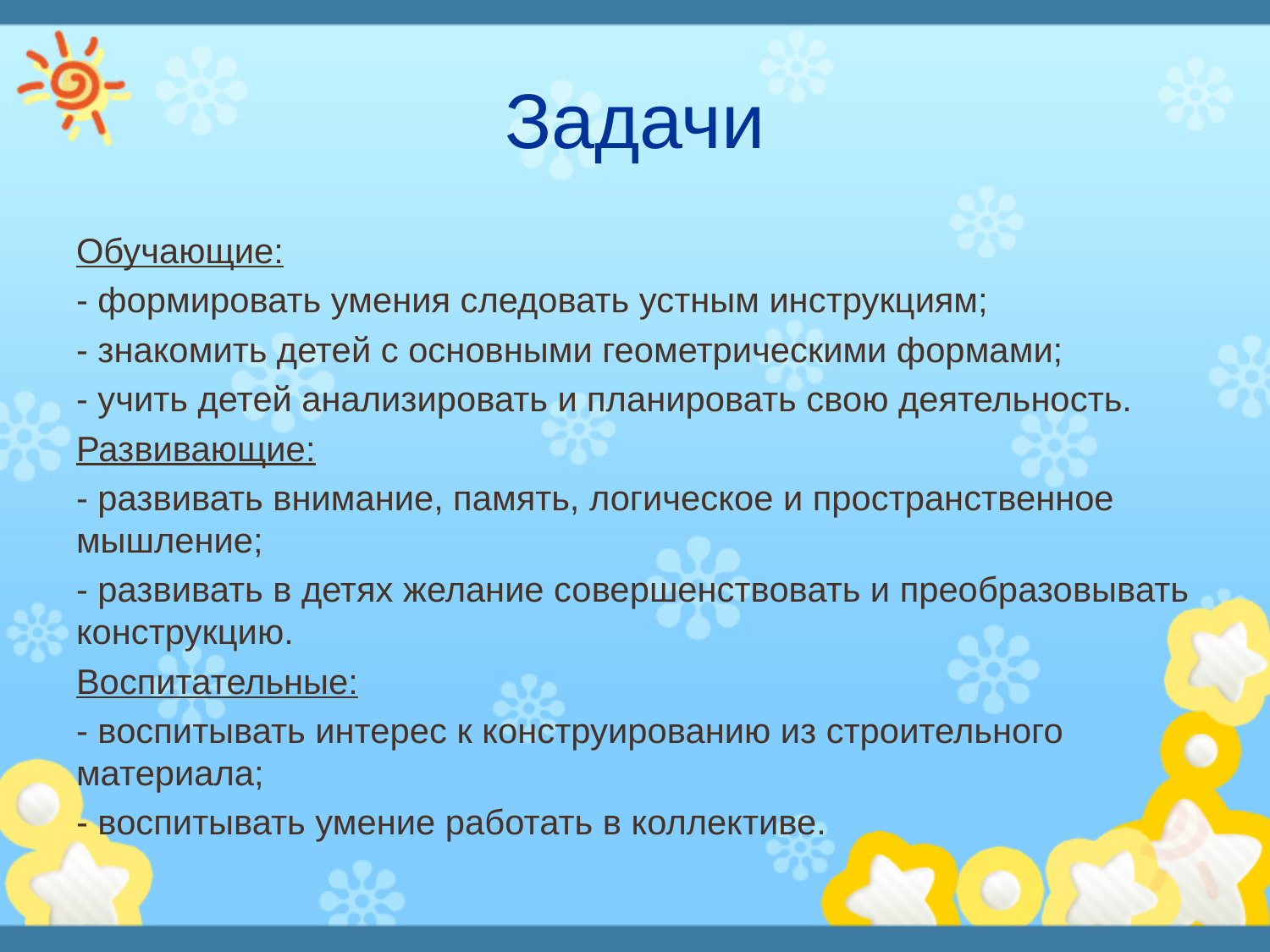

# Задачи
Обучающие:
- формировать умения следовать устным инструкциям;
- знакомить детей с основными геометрическими формами;
- учить детей анализировать и планировать свою деятельность.
Развивающие:
- развивать внимание, память, логическое и пространственное мышление;
- развивать в детях желание совершенствовать и преобразовывать конструкцию.
Воспитательные:
- воспитывать интерес к конструированию из строительного материала;
- воспитывать умение работать в коллективе.